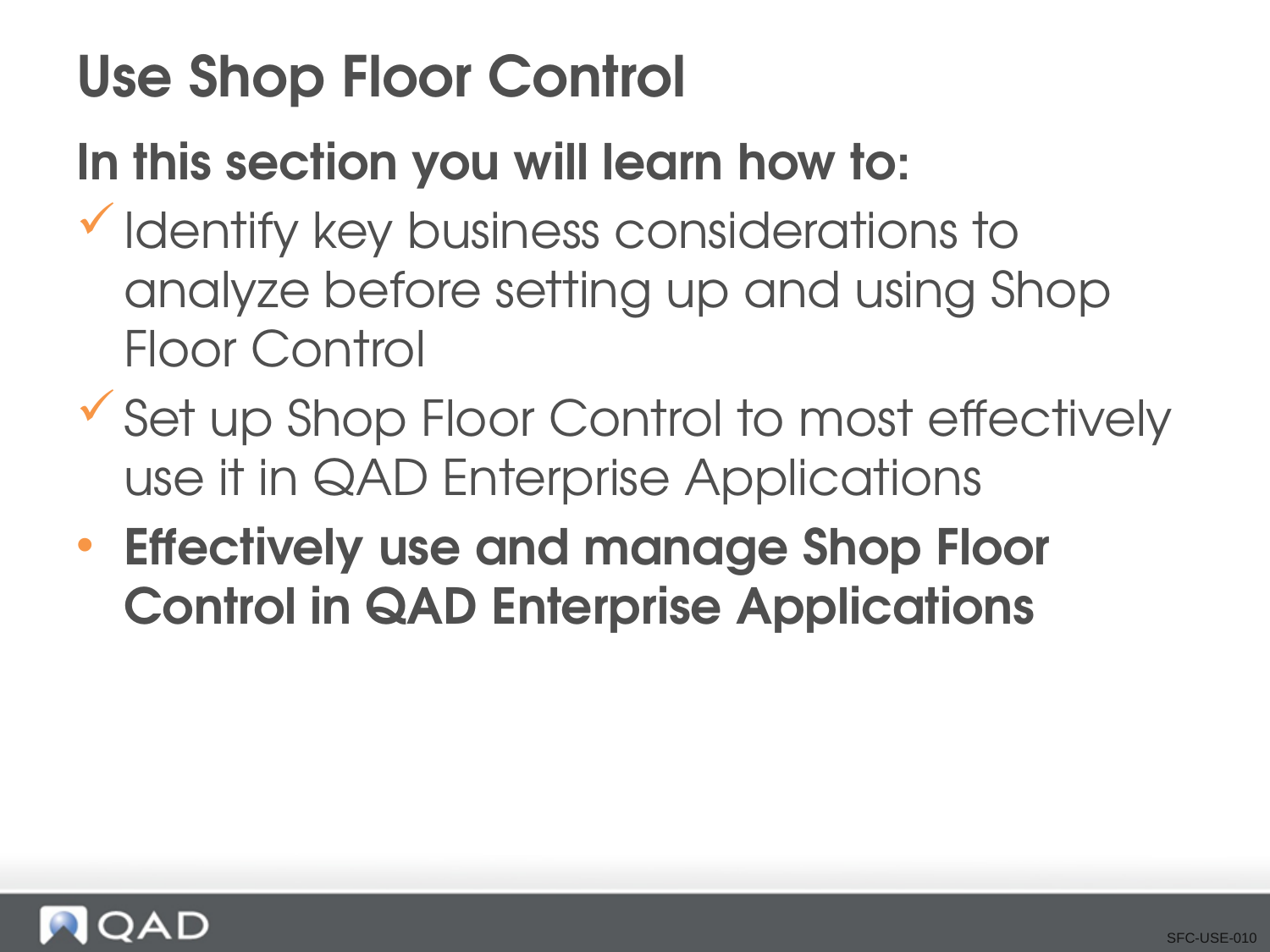

# Use Shop Floor Control
In this section you will learn how to:
Identify key business considerations to analyze before setting up and using Shop Floor Control
Set up Shop Floor Control to most effectively use it in QAD Enterprise Applications
Effectively use and manage Shop Floor Control in QAD Enterprise Applications

SFC-USE-010